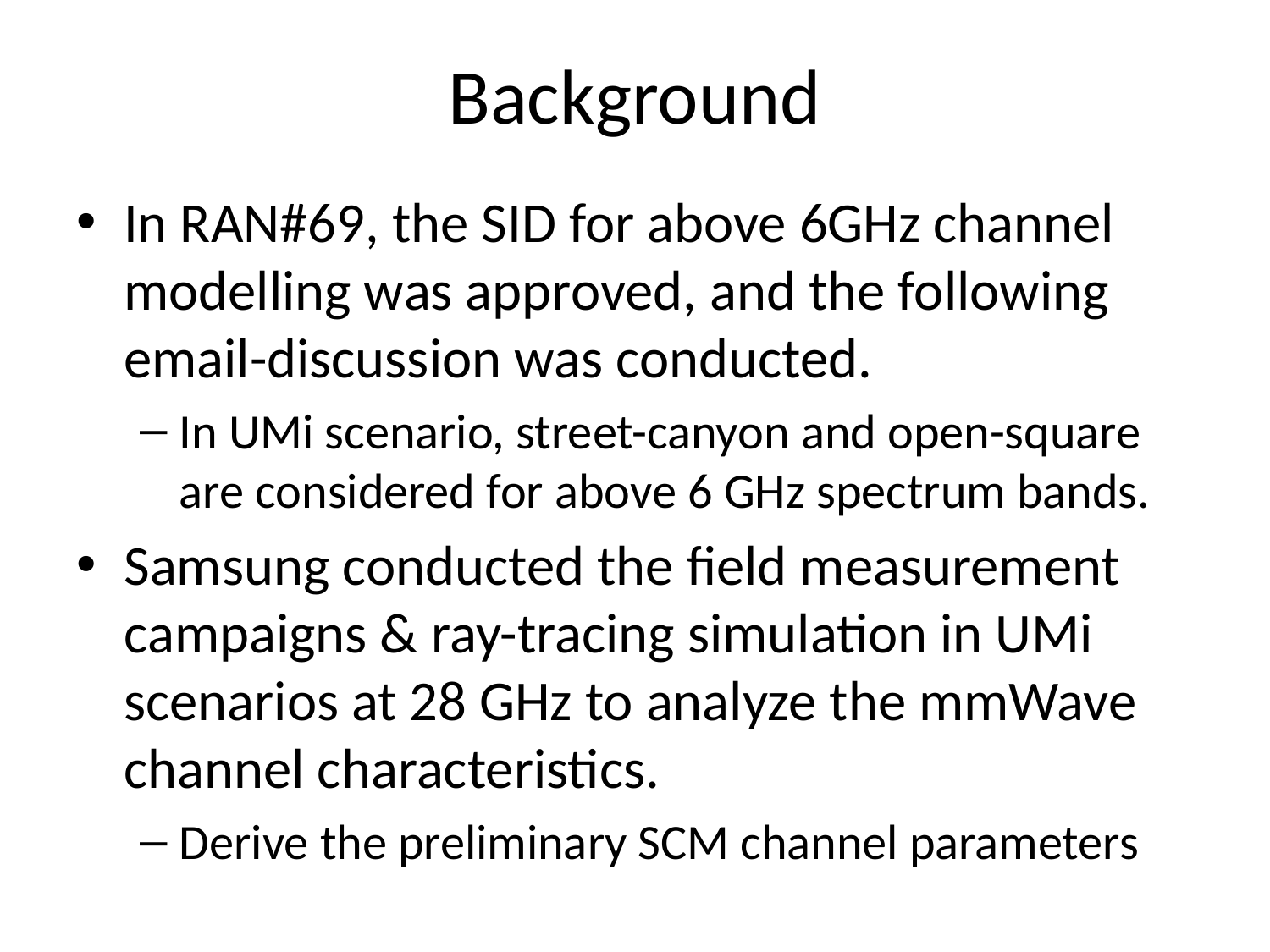

# Background
In RAN#69, the SID for above 6GHz channel modelling was approved, and the following email-discussion was conducted.
In UMi scenario, street-canyon and open-square are considered for above 6 GHz spectrum bands.
Samsung conducted the field measurement campaigns & ray-tracing simulation in UMi scenarios at 28 GHz to analyze the mmWave channel characteristics.
Derive the preliminary SCM channel parameters